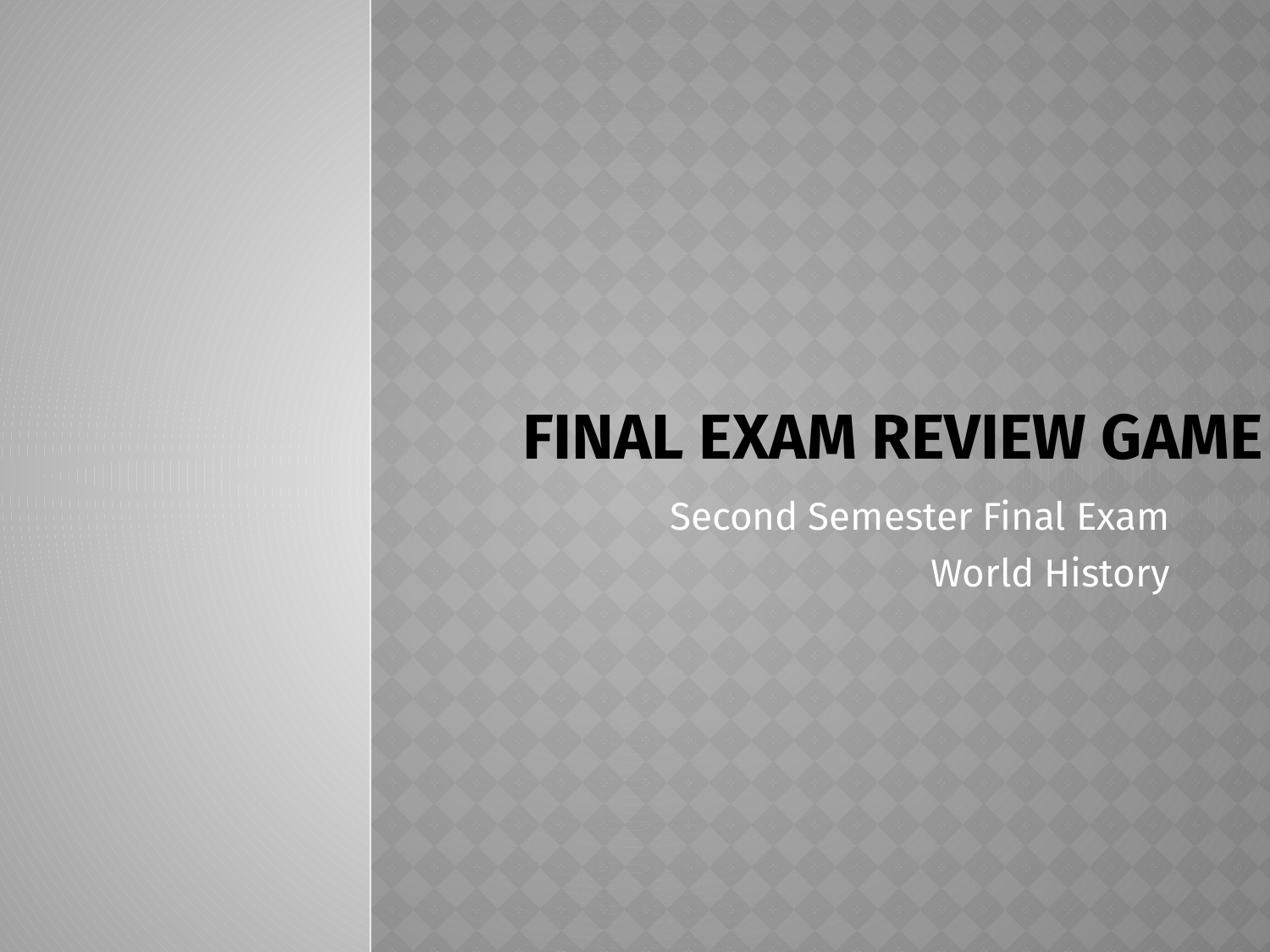

# Final Exam Review Game
Second Semester Final Exam
World History